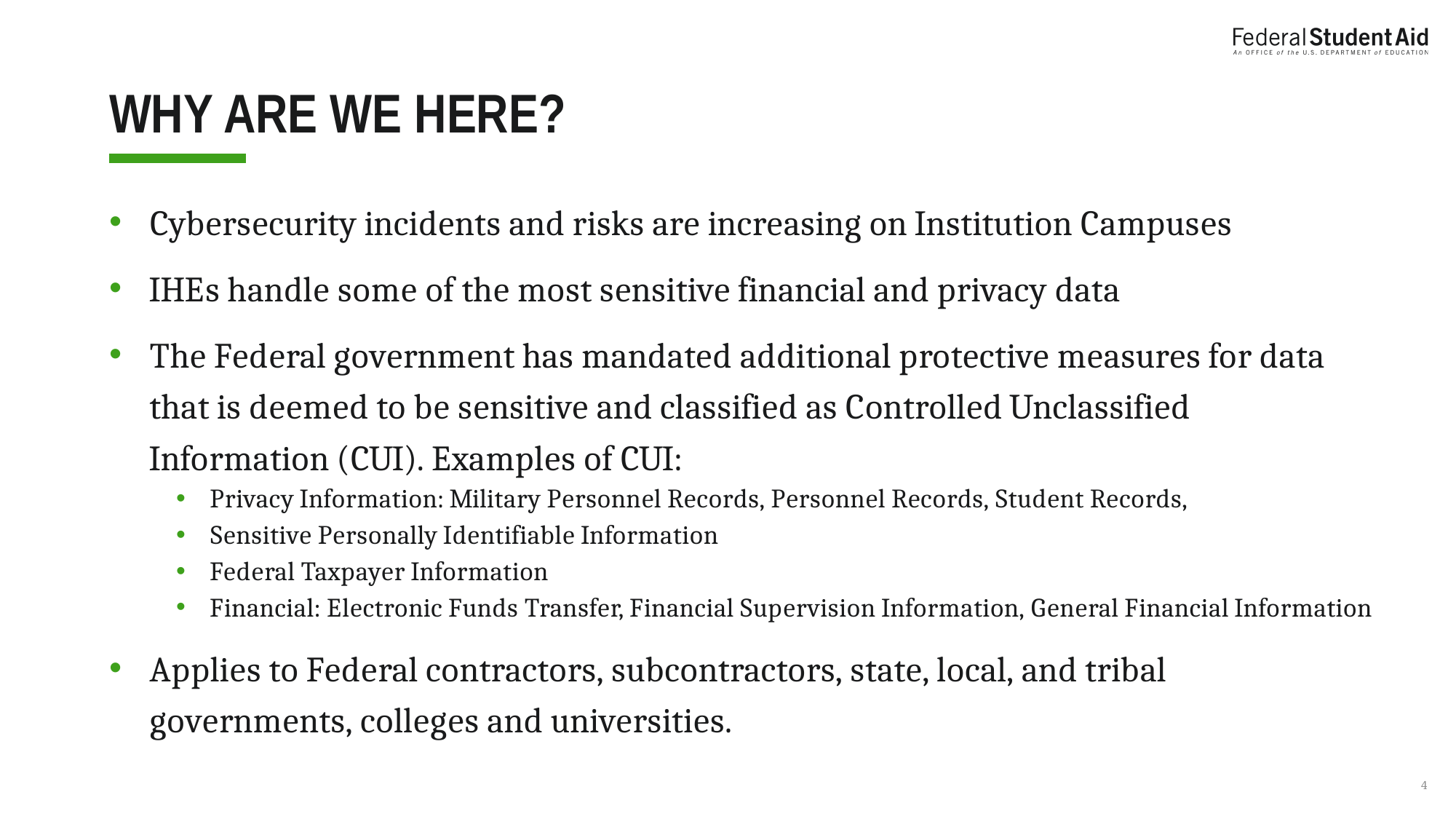

# Why are we here?
Cybersecurity incidents and risks are increasing on Institution Campuses
IHEs handle some of the most sensitive financial and privacy data
The Federal government has mandated additional protective measures for data  that is deemed to be sensitive and classified as Controlled Unclassified  Information (CUI). Examples of CUI:
Privacy Information: Military Personnel Records, Personnel Records, Student Records,
Sensitive Personally Identifiable Information
Federal Taxpayer Information
Financial: Electronic Funds Transfer, Financial Supervision Information, General Financial Information
Applies to Federal contractors, subcontractors, state, local, and tribal  governments, colleges and universities.
4